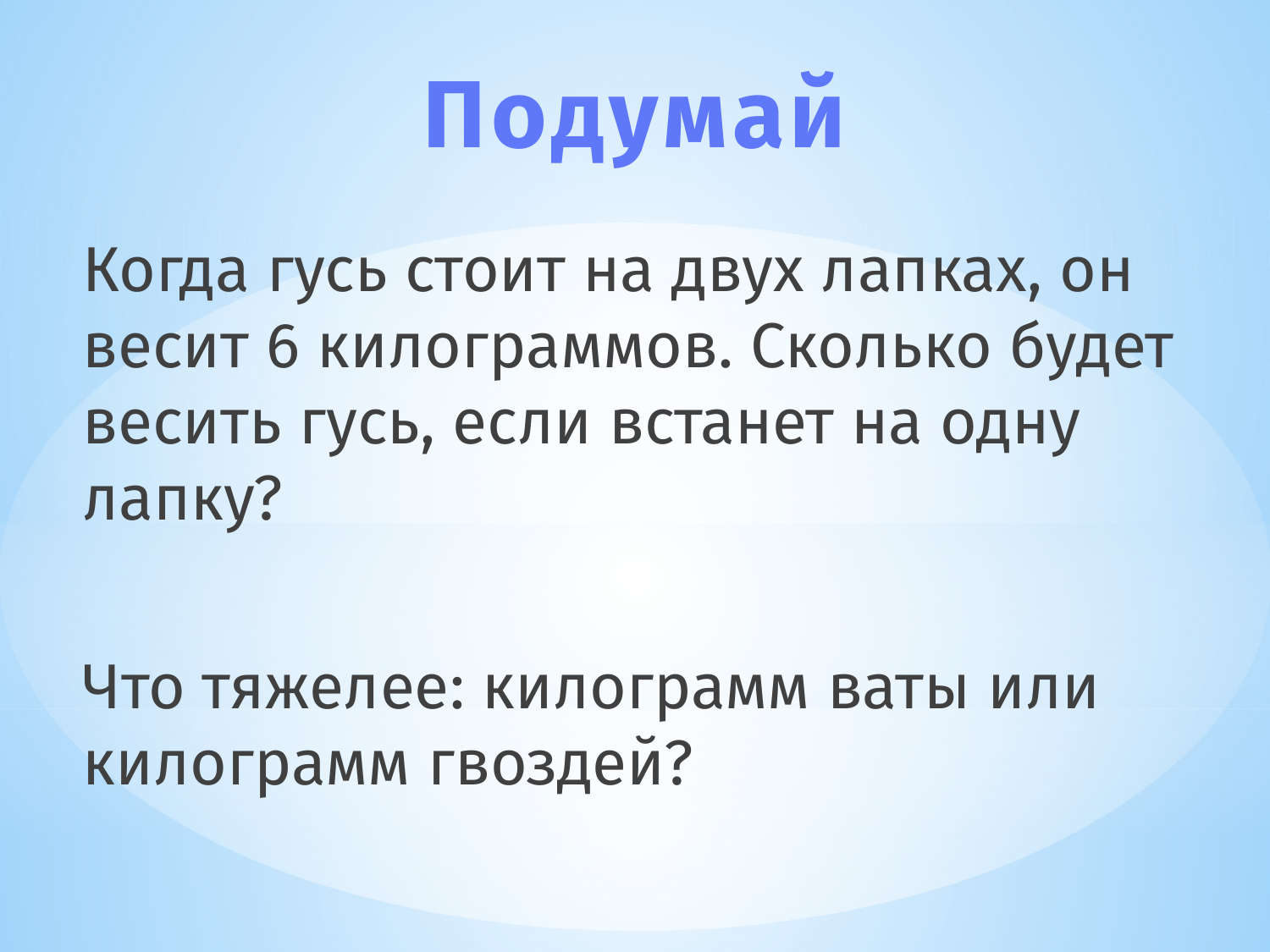

Подумай
Когда гусь стоит на двух лапках, он весит 6 килограммов. Сколько будет весить гусь, если встанет на одну лапку?

Что тяжелее: килограмм ваты или килограмм гвоздей?